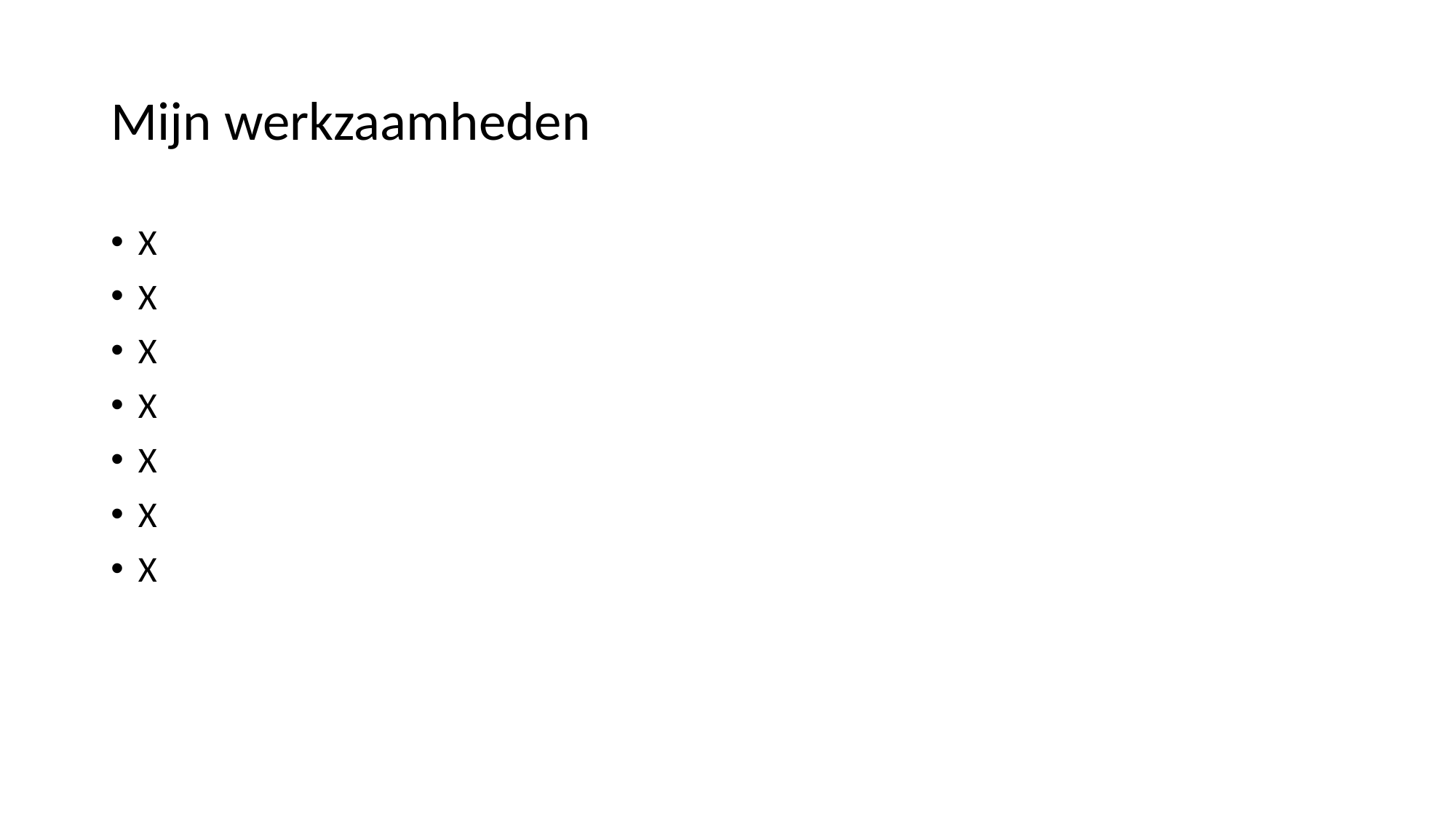

# Mijn werkzaamheden
X
X
X
X
X
X
X